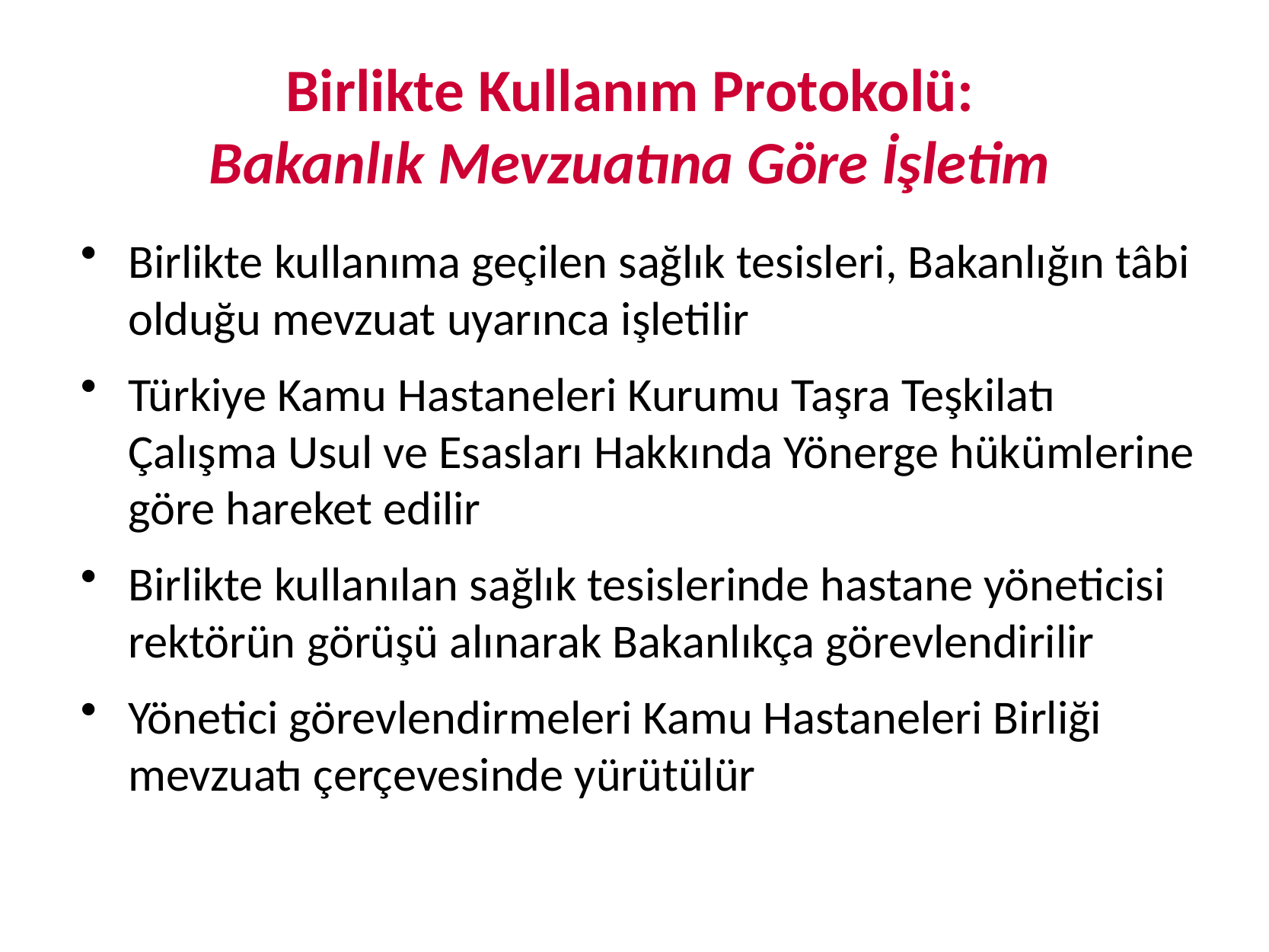

# Birlikte Kullanım Protokolü: Bakanlık Mevzuatına Göre İşletim
Birlikte kullanıma geçilen sağlık tesisleri, Bakanlığın tâbi olduğu mevzuat uyarınca işletilir
Türkiye Kamu Hastaneleri Kurumu Taşra Teşkilatı Çalışma Usul ve Esasları Hakkında Yönerge hükümlerine göre hareket edilir
Birlikte kullanılan sağlık tesislerinde hastane yöneticisi rektörün görüşü alınarak Bakanlıkça görevlendirilir
Yönetici görevlendirmeleri Kamu Hastaneleri Birliği mevzuatı çerçevesinde yürütülür